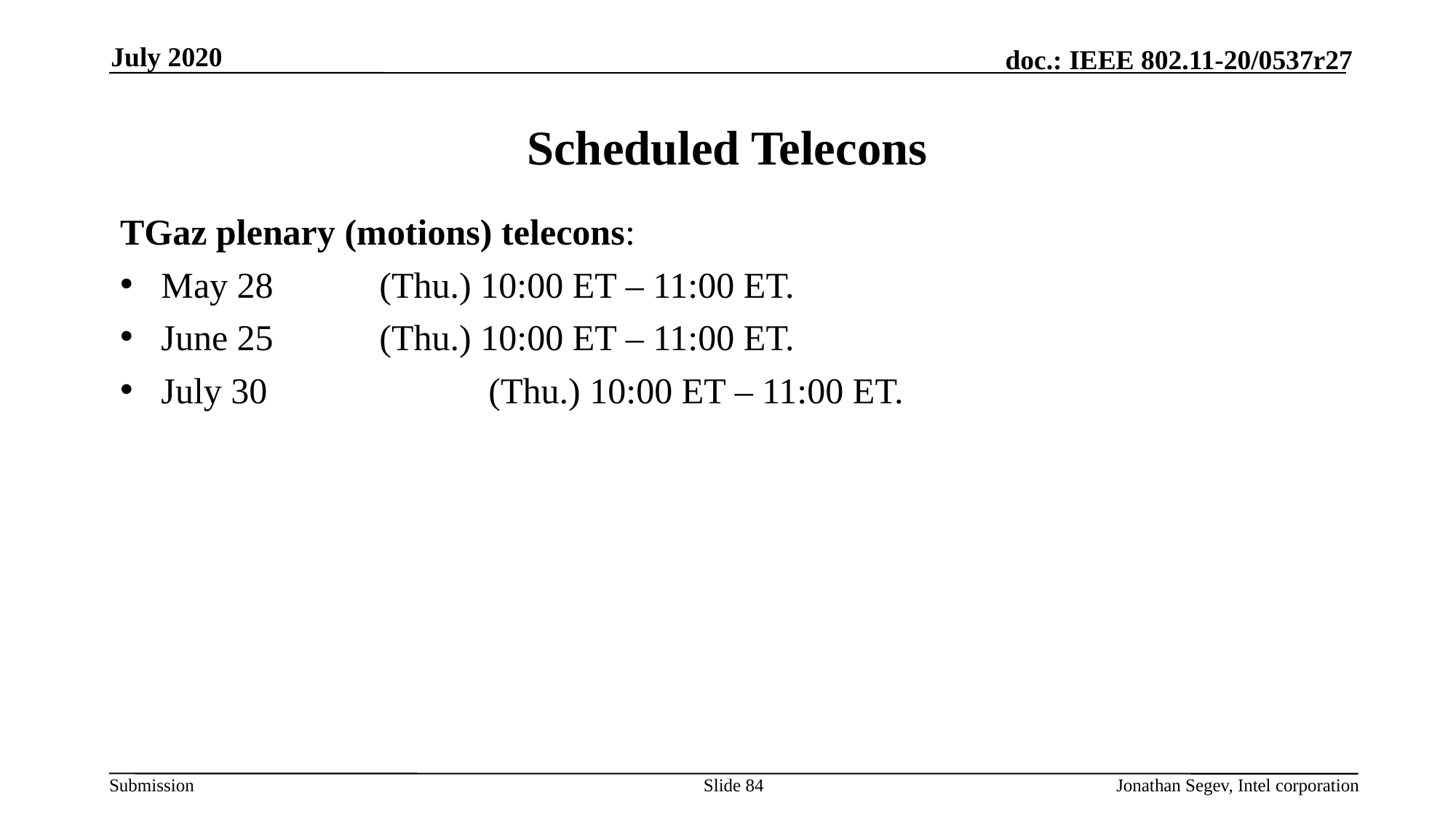

July 2020
# Scheduled Telecons
TGaz plenary (motions) telecons:
May 28 	(Thu.) 10:00 ET – 11:00 ET.
June 25 	(Thu.) 10:00 ET – 11:00 ET.
July 30 		(Thu.) 10:00 ET – 11:00 ET.

Slide 84
Jonathan Segev, Intel corporation